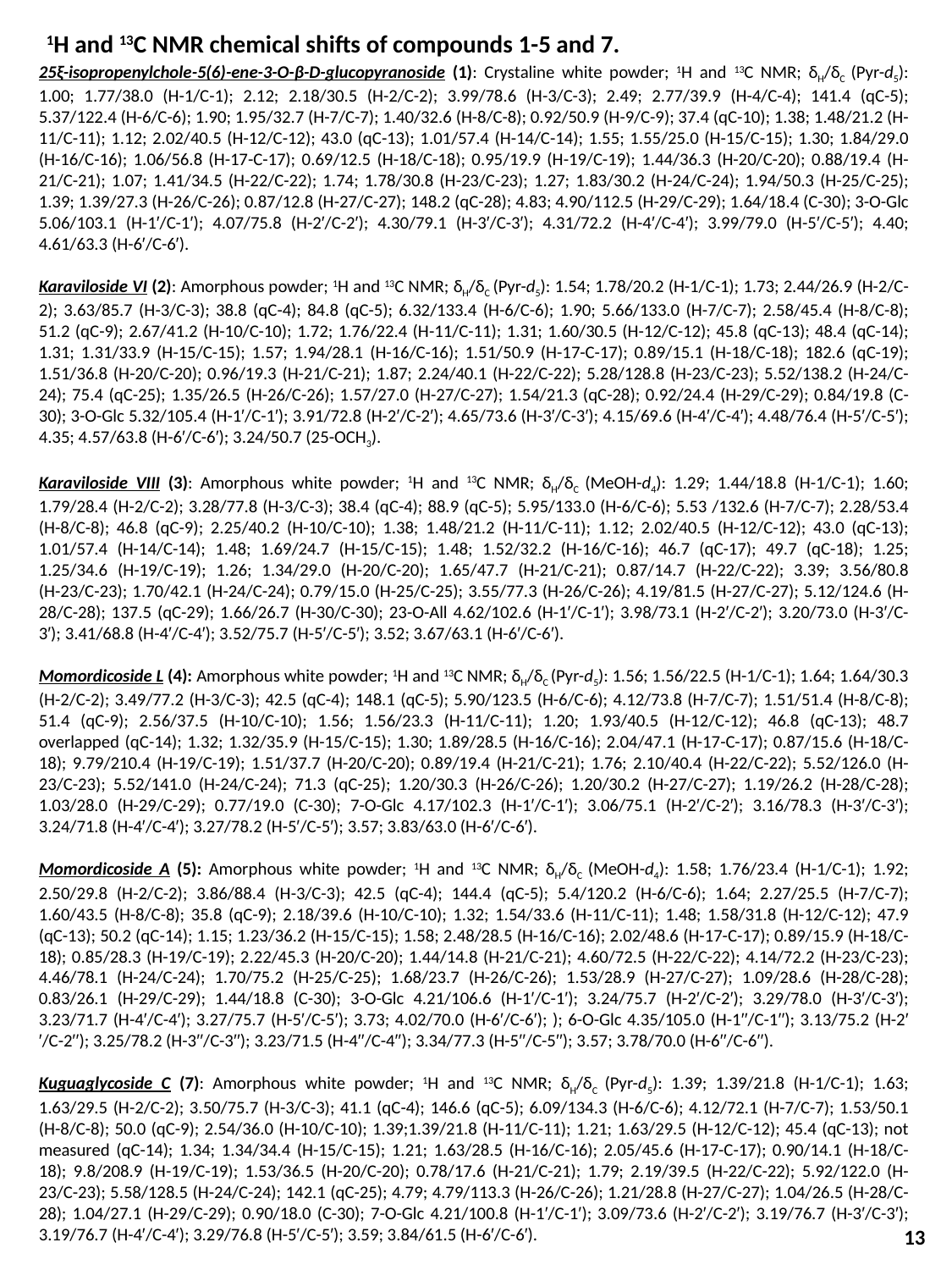

1H and 13C NMR chemical shifts of compounds 1-5 and 7.
25ξ-isopropenylchole-5(6)-ene-3-O-β-D-glucopyranoside (1): Crystaline white powder; 1H and 13C NMR; δH/δC (Pyr-d5): 1.00; 1.77/38.0 (H-1/C-1); 2.12; 2.18/30.5 (H-2/C-2); 3.99/78.6 (H-3/C-3); 2.49; 2.77/39.9 (H-4/C-4); 141.4 (qC-5); 5.37/122.4 (H-6/C-6); 1.90; 1.95/32.7 (H-7/C-7); 1.40/32.6 (H-8/C-8); 0.92/50.9 (H-9/C-9); 37.4 (qC-10); 1.38; 1.48/21.2 (H-11/C-11); 1.12; 2.02/40.5 (H-12/C-12); 43.0 (qC-13); 1.01/57.4 (H-14/C-14); 1.55; 1.55/25.0 (H-15/C-15); 1.30; 1.84/29.0 (H-16/C-16); 1.06/56.8 (H-17-C-17); 0.69/12.5 (H-18/C-18); 0.95/19.9 (H-19/C-19); 1.44/36.3 (H-20/C-20); 0.88/19.4 (H-21/C-21); 1.07; 1.41/34.5 (H-22/C-22); 1.74; 1.78/30.8 (H-23/C-23); 1.27; 1.83/30.2 (H-24/C-24); 1.94/50.3 (H-25/C-25); 1.39; 1.39/27.3 (H-26/C-26); 0.87/12.8 (H-27/C-27); 148.2 (qC-28); 4.83; 4.90/112.5 (H-29/C-29); 1.64/18.4 (C-30); 3-O-Glc 5.06/103.1 (H-1′/C-1′); 4.07/75.8 (H-2′/C-2′); 4.30/79.1 (H-3′/C-3′); 4.31/72.2 (H-4′/C-4′); 3.99/79.0 (H-5′/C-5′); 4.40; 4.61/63.3 (H-6′/C-6′).

Karaviloside VI (2): Amorphous powder; 1H and 13C NMR; δH/δC (Pyr-d5): 1.54; 1.78/20.2 (H-1/C-1); 1.73; 2.44/26.9 (H-2/C-2); 3.63/85.7 (H-3/C-3); 38.8 (qC-4); 84.8 (qC-5); 6.32/133.4 (H-6/C-6); 1.90; 5.66/133.0 (H-7/C-7); 2.58/45.4 (H-8/C-8); 51.2 (qC-9); 2.67/41.2 (H-10/C-10); 1.72; 1.76/22.4 (H-11/C-11); 1.31; 1.60/30.5 (H-12/C-12); 45.8 (qC-13); 48.4 (qC-14); 1.31; 1.31/33.9 (H-15/C-15); 1.57; 1.94/28.1 (H-16/C-16); 1.51/50.9 (H-17-C-17); 0.89/15.1 (H-18/C-18); 182.6 (qC-19); 1.51/36.8 (H-20/C-20); 0.96/19.3 (H-21/C-21); 1.87; 2.24/40.1 (H-22/C-22); 5.28/128.8 (H-23/C-23); 5.52/138.2 (H-24/C-24); 75.4 (qC-25); 1.35/26.5 (H-26/C-26); 1.57/27.0 (H-27/C-27); 1.54/21.3 (qC-28); 0.92/24.4 (H-29/C-29); 0.84/19.8 (C-30); 3-O-Glc 5.32/105.4 (H-1′/C-1′); 3.91/72.8 (H-2′/C-2′); 4.65/73.6 (H-3′/C-3′); 4.15/69.6 (H-4′/C-4′); 4.48/76.4 (H-5′/C-5′); 4.35; 4.57/63.8 (H-6′/C-6′); 3.24/50.7 (25-OCH3).

Karaviloside VIII (3): Amorphous white powder; 1H and 13C NMR; δH/δC (MeOH-d4): 1.29; 1.44/18.8 (H-1/C-1); 1.60; 1.79/28.4 (H-2/C-2); 3.28/77.8 (H-3/C-3); 38.4 (qC-4); 88.9 (qC-5); 5.95/133.0 (H-6/C-6); 5.53 /132.6 (H-7/C-7); 2.28/53.4 (H-8/C-8); 46.8 (qC-9); 2.25/40.2 (H-10/C-10); 1.38; 1.48/21.2 (H-11/C-11); 1.12; 2.02/40.5 (H-12/C-12); 43.0 (qC-13); 1.01/57.4 (H-14/C-14); 1.48; 1.69/24.7 (H-15/C-15); 1.48; 1.52/32.2 (H-16/C-16); 46.7 (qC-17); 49.7 (qC-18); 1.25; 1.25/34.6 (H-19/C-19); 1.26; 1.34/29.0 (H-20/C-20); 1.65/47.7 (H-21/C-21); 0.87/14.7 (H-22/C-22); 3.39; 3.56/80.8 (H-23/C-23); 1.70/42.1 (H-24/C-24); 0.79/15.0 (H-25/C-25); 3.55/77.3 (H-26/C-26); 4.19/81.5 (H-27/C-27); 5.12/124.6 (H-28/C-28); 137.5 (qC-29); 1.66/26.7 (H-30/C-30); 23-O-All 4.62/102.6 (H-1′/C-1′); 3.98/73.1 (H-2′/C-2′); 3.20/73.0 (H-3′/C-3′); 3.41/68.8 (H-4′/C-4′); 3.52/75.7 (H-5′/C-5′); 3.52; 3.67/63.1 (H-6′/C-6′).

Momordicoside L (4): Amorphous white powder; 1H and 13C NMR; δH/δC (Pyr-d5): 1.56; 1.56/22.5 (H-1/C-1); 1.64; 1.64/30.3 (H-2/C-2); 3.49/77.2 (H-3/C-3); 42.5 (qC-4); 148.1 (qC-5); 5.90/123.5 (H-6/C-6); 4.12/73.8 (H-7/C-7); 1.51/51.4 (H-8/C-8); 51.4 (qC-9); 2.56/37.5 (H-10/C-10); 1.56; 1.56/23.3 (H-11/C-11); 1.20; 1.93/40.5 (H-12/C-12); 46.8 (qC-13); 48.7 overlapped (qC-14); 1.32; 1.32/35.9 (H-15/C-15); 1.30; 1.89/28.5 (H-16/C-16); 2.04/47.1 (H-17-C-17); 0.87/15.6 (H-18/C-18); 9.79/210.4 (H-19/C-19); 1.51/37.7 (H-20/C-20); 0.89/19.4 (H-21/C-21); 1.76; 2.10/40.4 (H-22/C-22); 5.52/126.0 (H-23/C-23); 5.52/141.0 (H-24/C-24); 71.3 (qC-25); 1.20/30.3 (H-26/C-26); 1.20/30.2 (H-27/C-27); 1.19/26.2 (H-28/C-28); 1.03/28.0 (H-29/C-29); 0.77/19.0 (C-30); 7-O-Glc 4.17/102.3 (H-1′/C-1′); 3.06/75.1 (H-2′/C-2′); 3.16/78.3 (H-3′/C-3′); 3.24/71.8 (H-4′/C-4′); 3.27/78.2 (H-5′/C-5′); 3.57; 3.83/63.0 (H-6′/C-6′).

Momordicoside A (5): Amorphous white powder; 1H and 13C NMR; δH/δC (MeOH-d4): 1.58; 1.76/23.4 (H-1/C-1); 1.92; 2.50/29.8 (H-2/C-2); 3.86/88.4 (H-3/C-3); 42.5 (qC-4); 144.4 (qC-5); 5.4/120.2 (H-6/C-6); 1.64; 2.27/25.5 (H-7/C-7); 1.60/43.5 (H-8/C-8); 35.8 (qC-9); 2.18/39.6 (H-10/C-10); 1.32; 1.54/33.6 (H-11/C-11); 1.48; 1.58/31.8 (H-12/C-12); 47.9 (qC-13); 50.2 (qC-14); 1.15; 1.23/36.2 (H-15/C-15); 1.58; 2.48/28.5 (H-16/C-16); 2.02/48.6 (H-17-C-17); 0.89/15.9 (H-18/C-18); 0.85/28.3 (H-19/C-19); 2.22/45.3 (H-20/C-20); 1.44/14.8 (H-21/C-21); 4.60/72.5 (H-22/C-22); 4.14/72.2 (H-23/C-23); 4.46/78.1 (H-24/C-24); 1.70/75.2 (H-25/C-25); 1.68/23.7 (H-26/C-26); 1.53/28.9 (H-27/C-27); 1.09/28.6 (H-28/C-28); 0.83/26.1 (H-29/C-29); 1.44/18.8 (C-30); 3-O-Glc 4.21/106.6 (H-1′/C-1′); 3.24/75.7 (H-2′/C-2′); 3.29/78.0 (H-3′/C-3′); 3.23/71.7 (H-4′/C-4′); 3.27/75.7 (H-5′/C-5′); 3.73; 4.02/70.0 (H-6′/C-6′); ); 6-O-Glc 4.35/105.0 (H-1′′/C-1′′); 3.13/75.2 (H-2′′/C-2′′); 3.25/78.2 (H-3′′/C-3′′); 3.23/71.5 (H-4′′/C-4′′); 3.34/77.3 (H-5′′/C-5′′); 3.57; 3.78/70.0 (H-6′′/C-6′′).

Kuguaglycoside C (7): Amorphous white powder; 1H and 13C NMR; δH/δC (Pyr-d5): 1.39; 1.39/21.8 (H-1/C-1); 1.63; 1.63/29.5 (H-2/C-2); 3.50/75.7 (H-3/C-3); 41.1 (qC-4); 146.6 (qC-5); 6.09/134.3 (H-6/C-6); 4.12/72.1 (H-7/C-7); 1.53/50.1 (H-8/C-8); 50.0 (qC-9); 2.54/36.0 (H-10/C-10); 1.39;1.39/21.8 (H-11/C-11); 1.21; 1.63/29.5 (H-12/C-12); 45.4 (qC-13); not measured (qC-14); 1.34; 1.34/34.4 (H-15/C-15); 1.21; 1.63/28.5 (H-16/C-16); 2.05/45.6 (H-17-C-17); 0.90/14.1 (H-18/C-18); 9.8/208.9 (H-19/C-19); 1.53/36.5 (H-20/C-20); 0.78/17.6 (H-21/C-21); 1.79; 2.19/39.5 (H-22/C-22); 5.92/122.0 (H-23/C-23); 5.58/128.5 (H-24/C-24); 142.1 (qC-25); 4.79; 4.79/113.3 (H-26/C-26); 1.21/28.8 (H-27/C-27); 1.04/26.5 (H-28/C-28); 1.04/27.1 (H-29/C-29); 0.90/18.0 (C-30); 7-O-Glc 4.21/100.8 (H-1′/C-1′); 3.09/73.6 (H-2′/C-2′); 3.19/76.7 (H-3′/C-3′); 3.19/76.7 (H-4′/C-4′); 3.29/76.8 (H-5′/C-5′); 3.59; 3.84/61.5 (H-6′/C-6′).

13